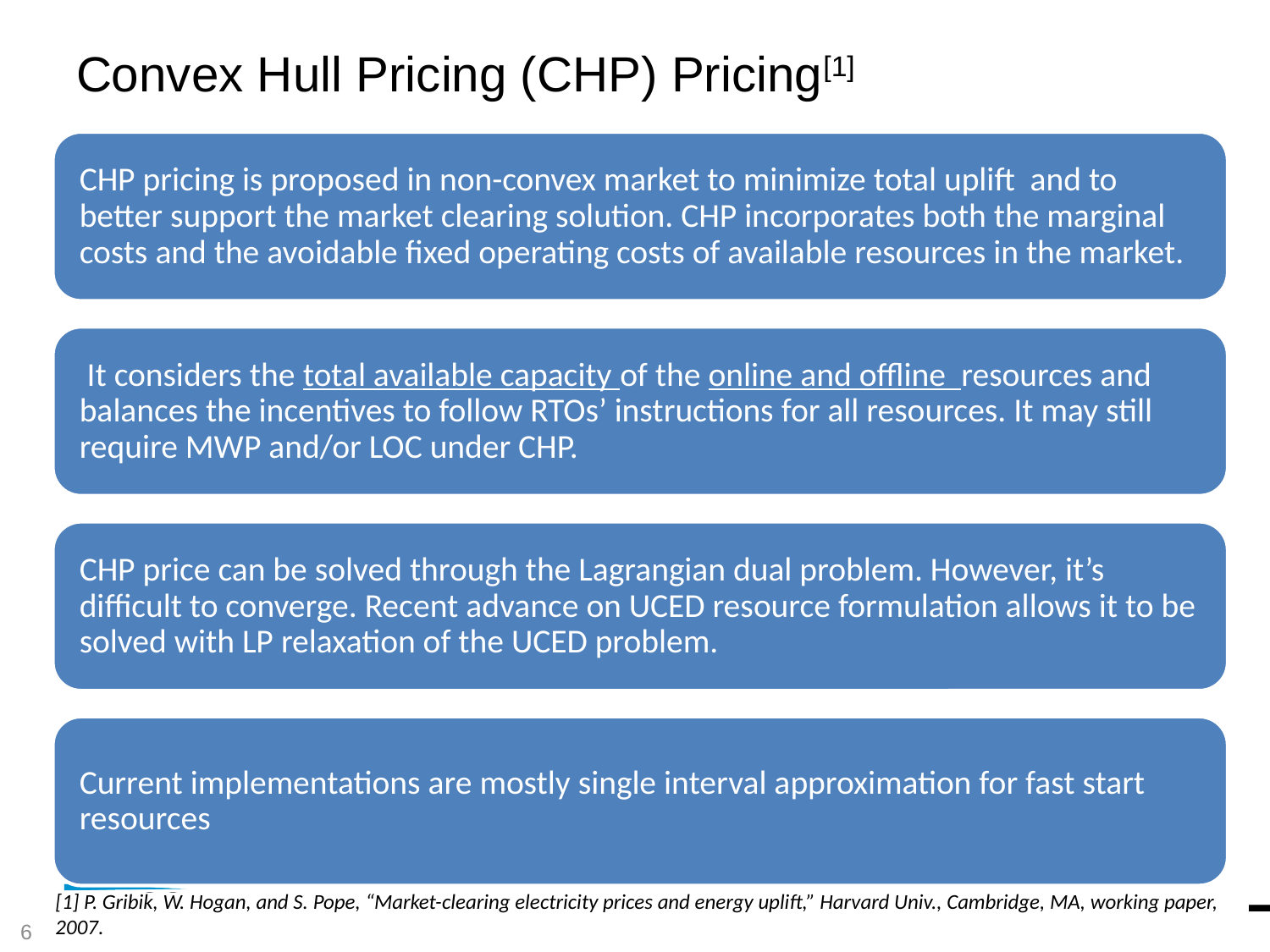

# Convex Hull Pricing (CHP) Pricing[1]
CHP pricing is proposed in non-convex market to minimize total uplift  and to better support the market clearing solution. CHP incorporates both the marginal costs and the avoidable fixed operating costs of available resources in the market.
 It considers the total available capacity of the online and offline  resources and balances the incentives to follow RTOs’ instructions for all resources. It may still require MWP and/or LOC under CHP.
CHP price can be solved through the Lagrangian dual problem. However, it’s difficult to converge. Recent advance on UCED resource formulation allows it to be solved with LP relaxation of the UCED problem.
Current implementations are mostly single interval approximation for fast start resources
	[1] P. Gribik, W. Hogan, and S. Pope, “Market-clearing electricity prices and energy uplift,” Harvard Univ., Cambridge, MA, working paper, 2007.
6